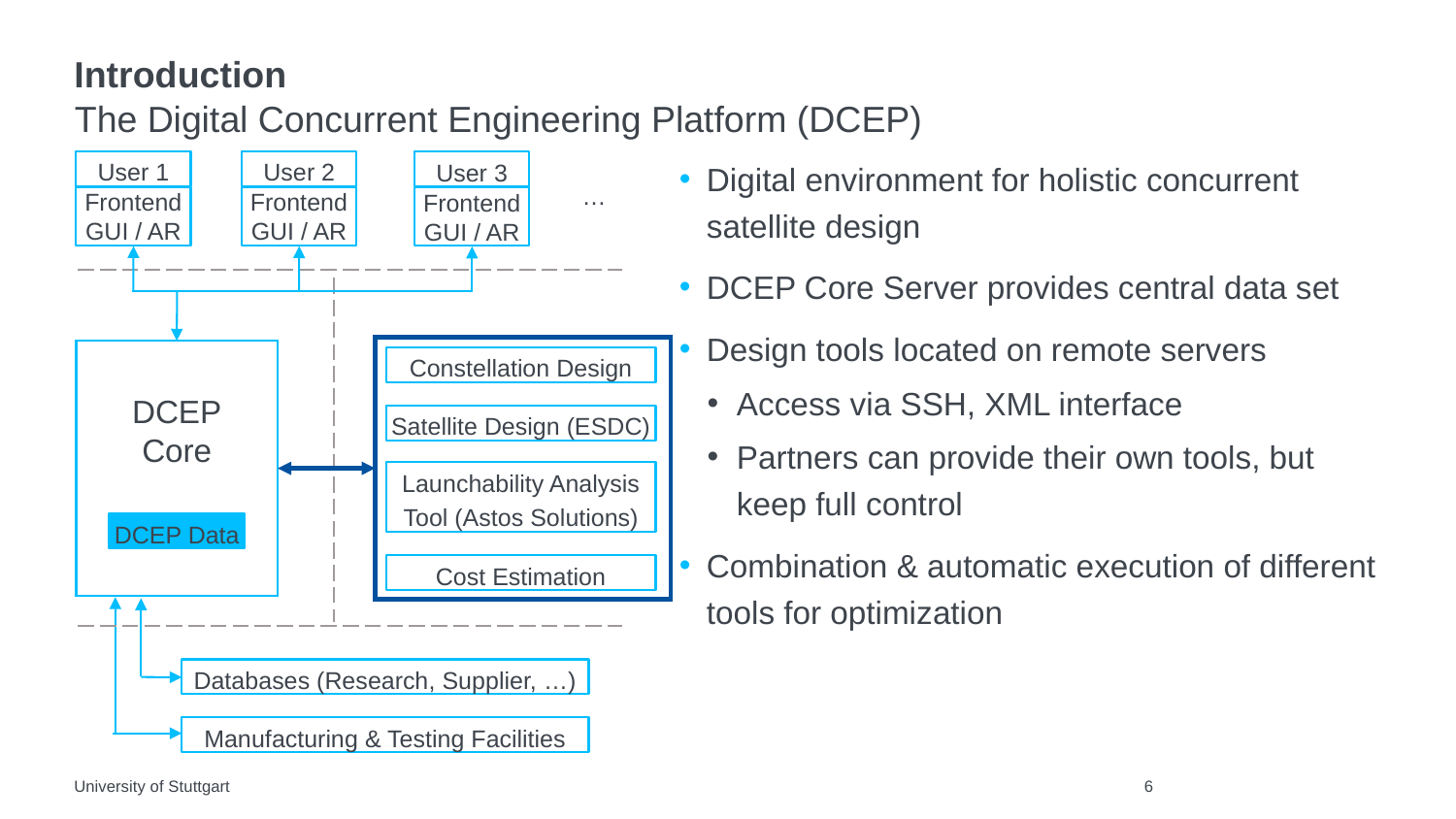

# Introduction
The Digital Concurrent Engineering Platform (DCEP)
User 1
User 2
User 3
…
Frontend
GUI / AR
Frontend
GUI / AR
Frontend
GUI / AR
DCEP
Core

DCEP Data
Constellation Design
Satellite Design (ESDC)
Launchability Analysis Tool (Astos Solutions)
Cost Estimation
Databases (Research, Supplier, …)
Manufacturing & Testing Facilities

Digital environment for holistic concurrent satellite design
DCEP Core Server provides central data set
Design tools located on remote servers
Access via SSH, XML interface
Partners can provide their own tools, but keep full control
Combination & automatic execution of different tools for optimization

University of Stuttgart
6